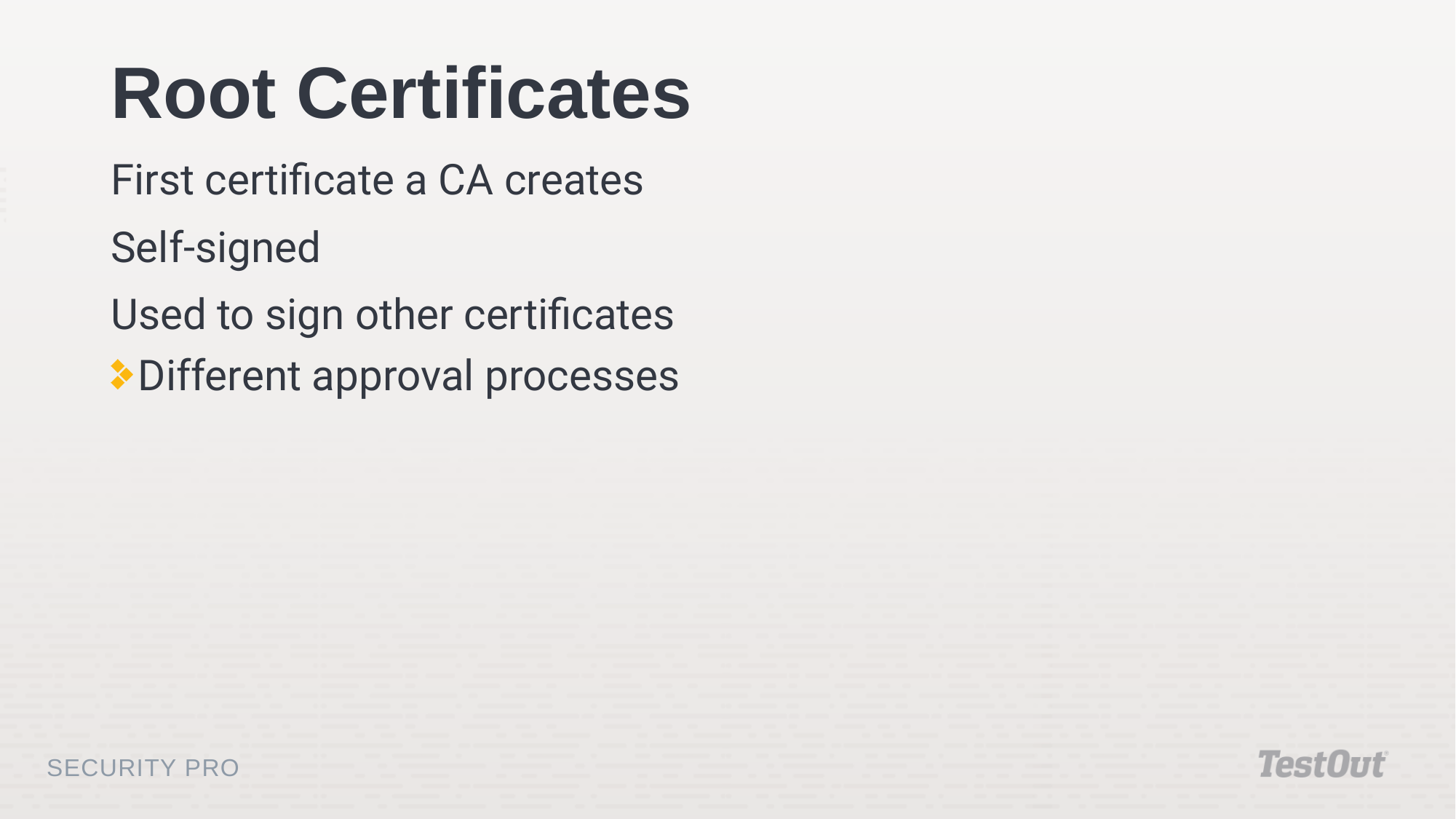

# Root Certificates
First certificate a CA creates
Self-signed
Used to sign other certificates
Different approval processes
Security Pro